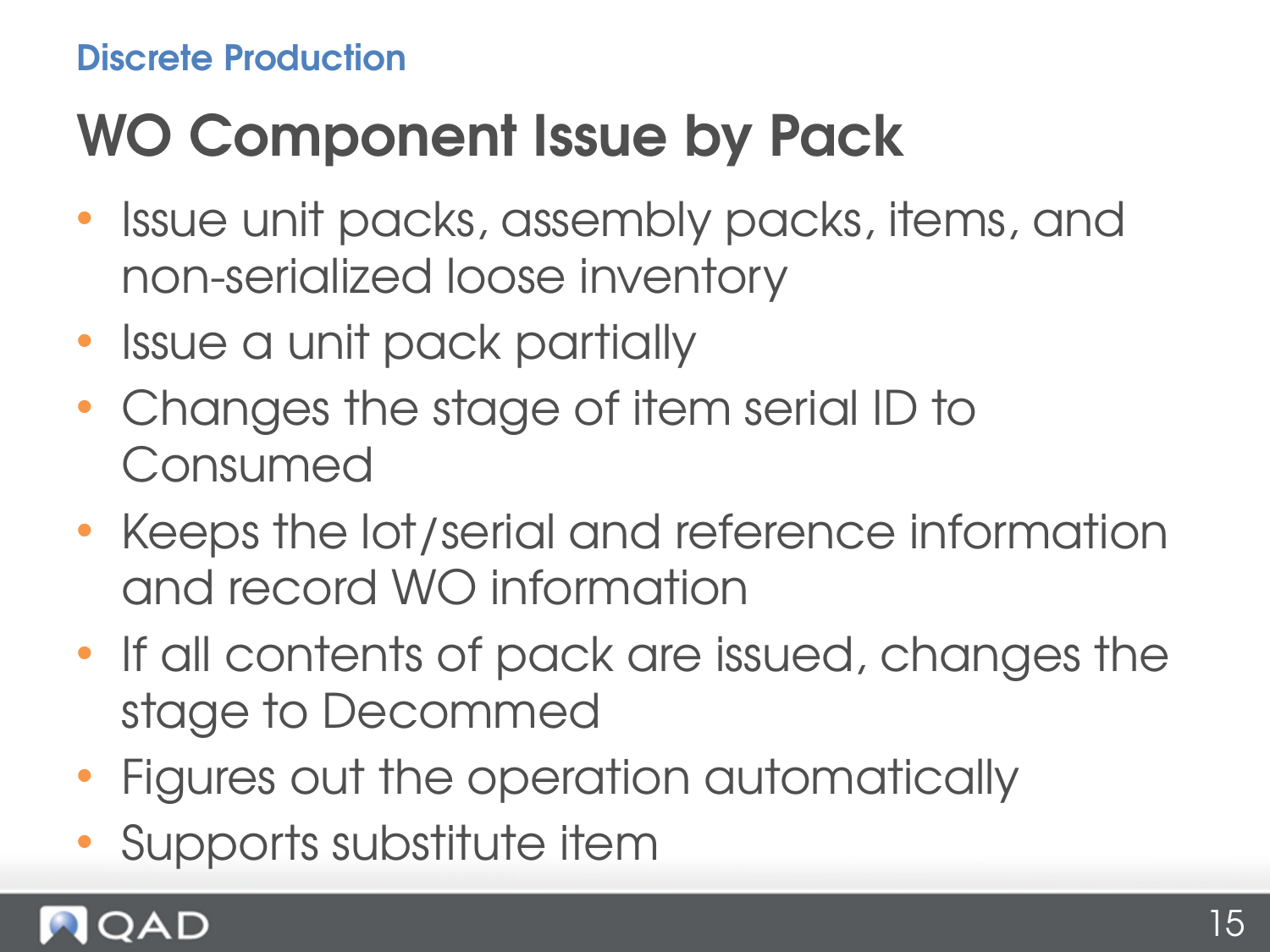

Discrete Production
# WO Component Issue by Pack
Issue unit packs, assembly packs, items, and non-serialized loose inventory
Issue a unit pack partially
Changes the stage of item serial ID to Consumed
Keeps the lot/serial and reference information and record WO information
If all contents of pack are issued, changes the stage to Decommed
Figures out the operation automatically
Supports substitute item

15